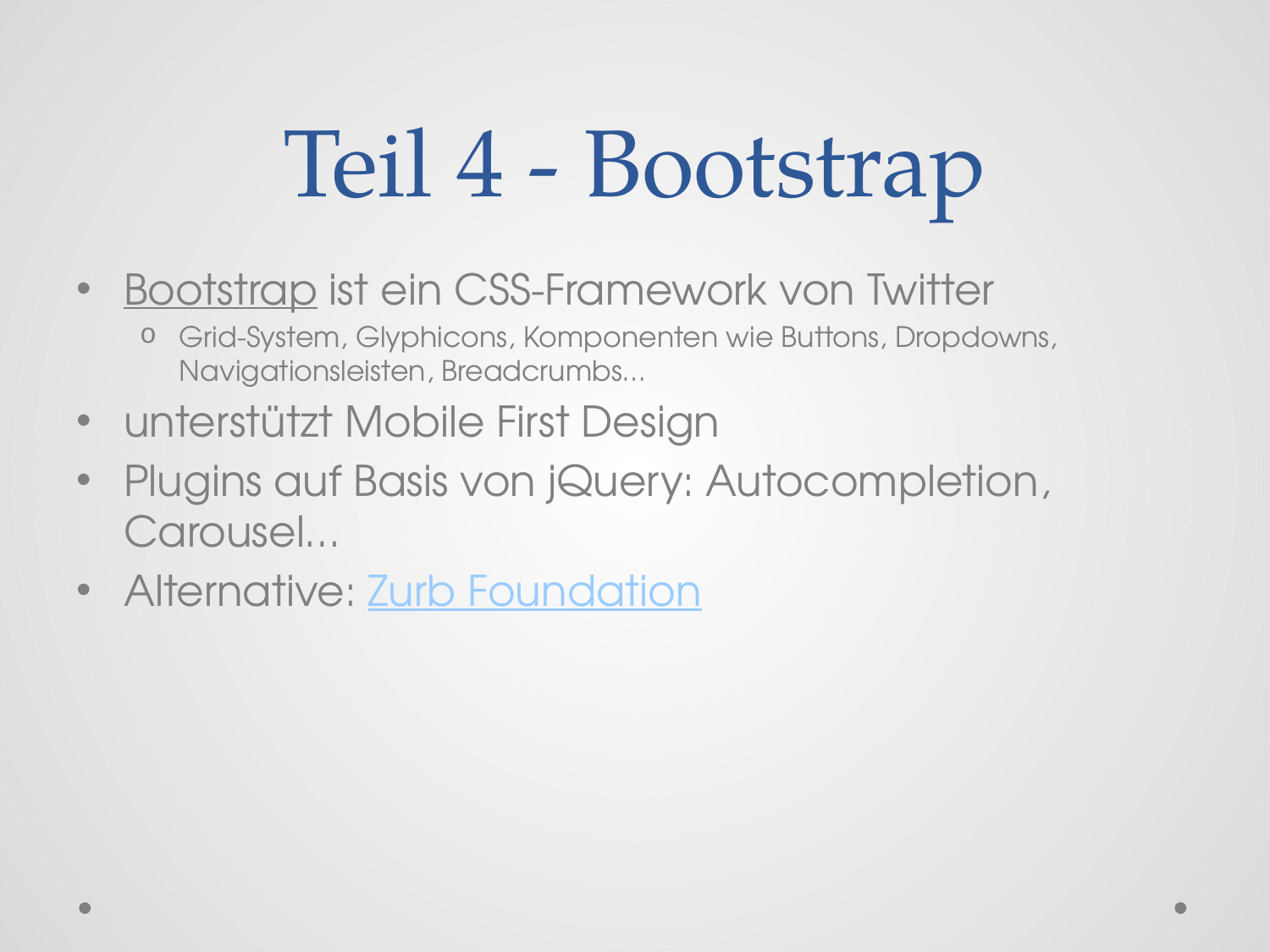

# Teil 4 - Bootstrap
Bootstrap ist ein CSS-Framework von Twitter
Grid-System, Glyphicons, Komponenten wie Buttons, Dropdowns, Navigationsleisten, Breadcrumbs…
unterstützt Mobile First Design
Plugins auf Basis von jQuery: Autocompletion, Carousel…
Alternative: Zurb Foundation